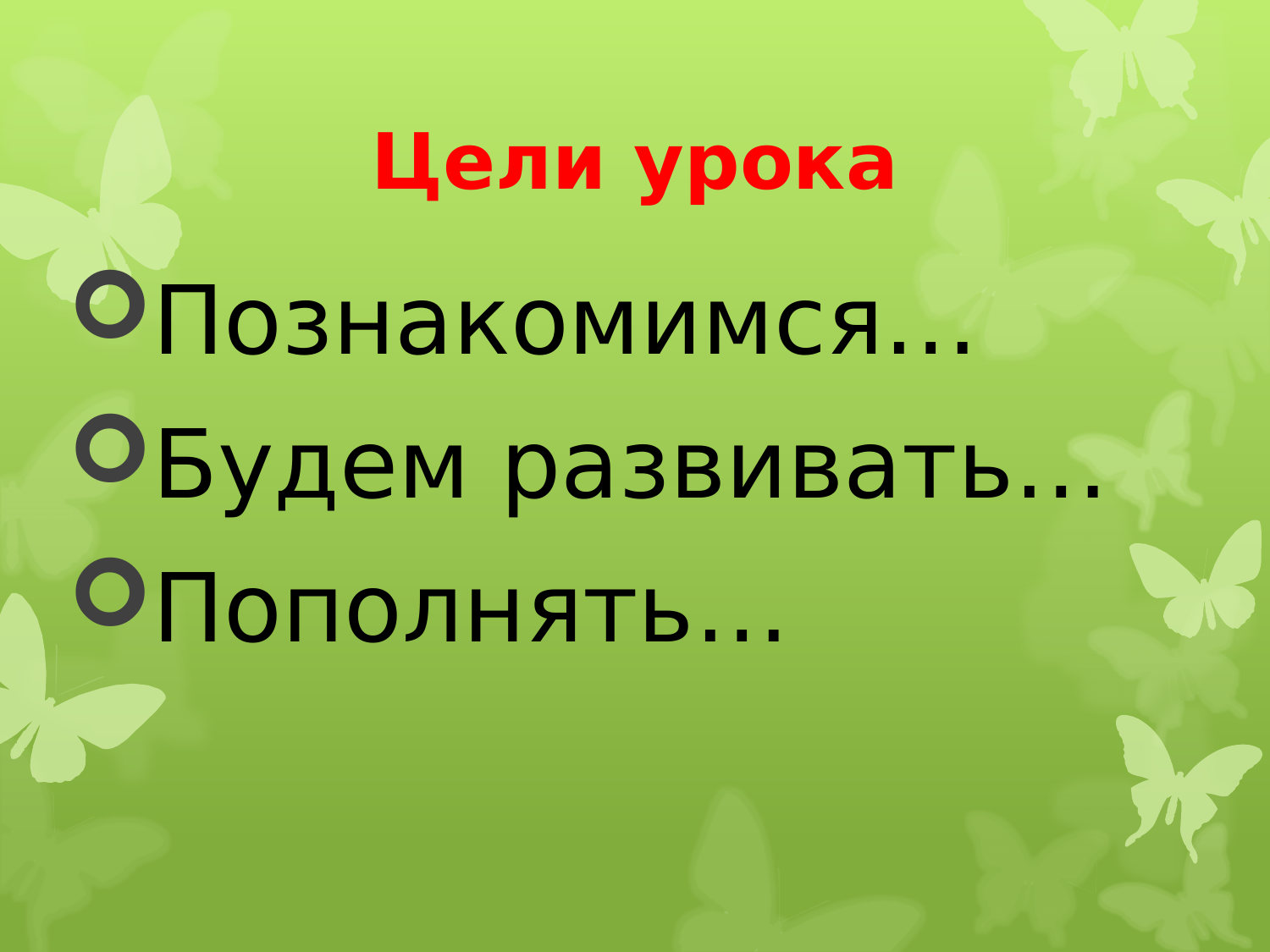

# Цели урока
Познакомимся…
Будем развивать…
Пополнять…